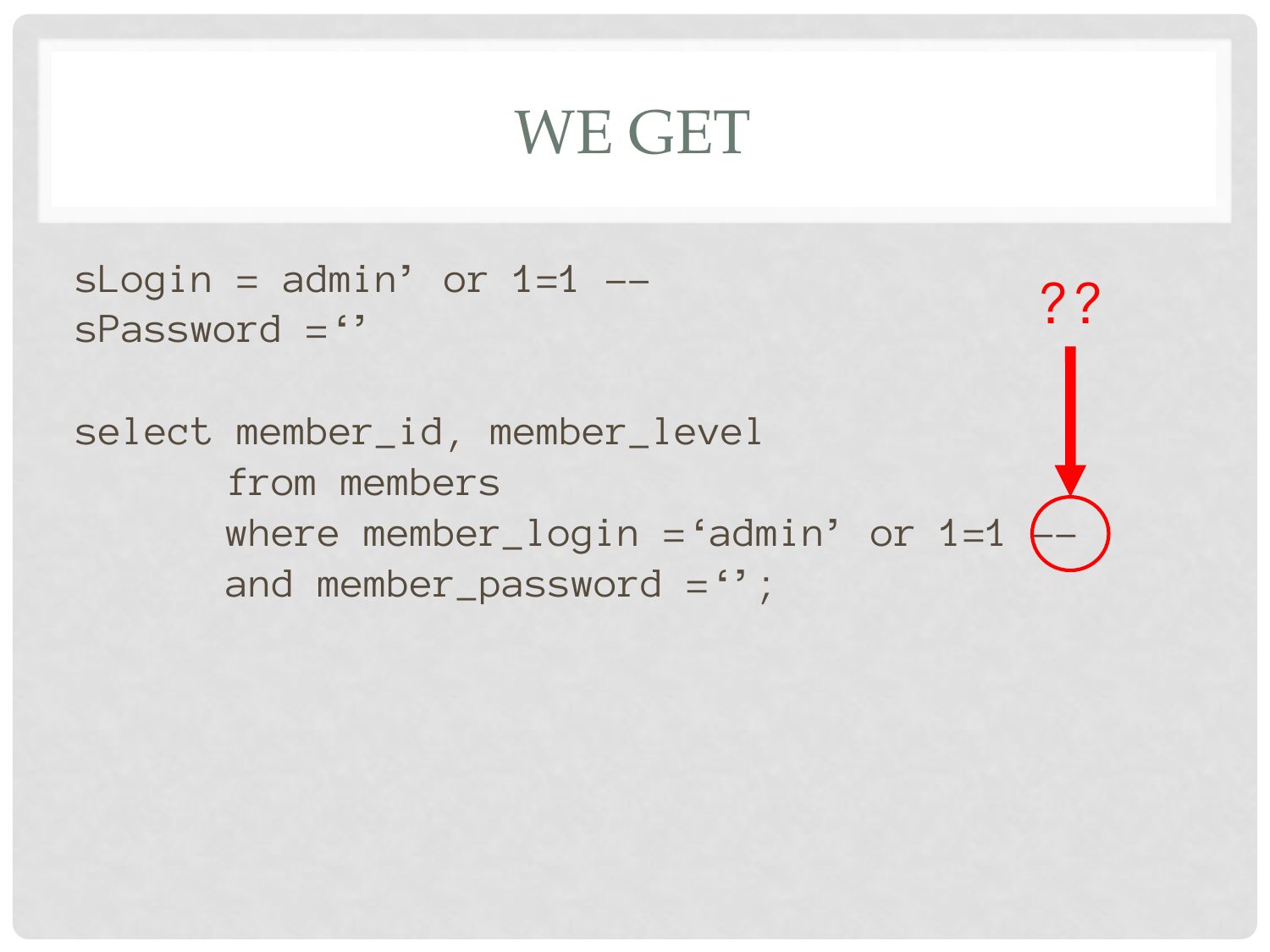

# We get
sLogin = admin’ or 1=1 --
sPassword =‘’

select member_id, member_level
	 from members
	 where member_login =‘admin’ or 1=1 --
	 and member_password =‘’;

??